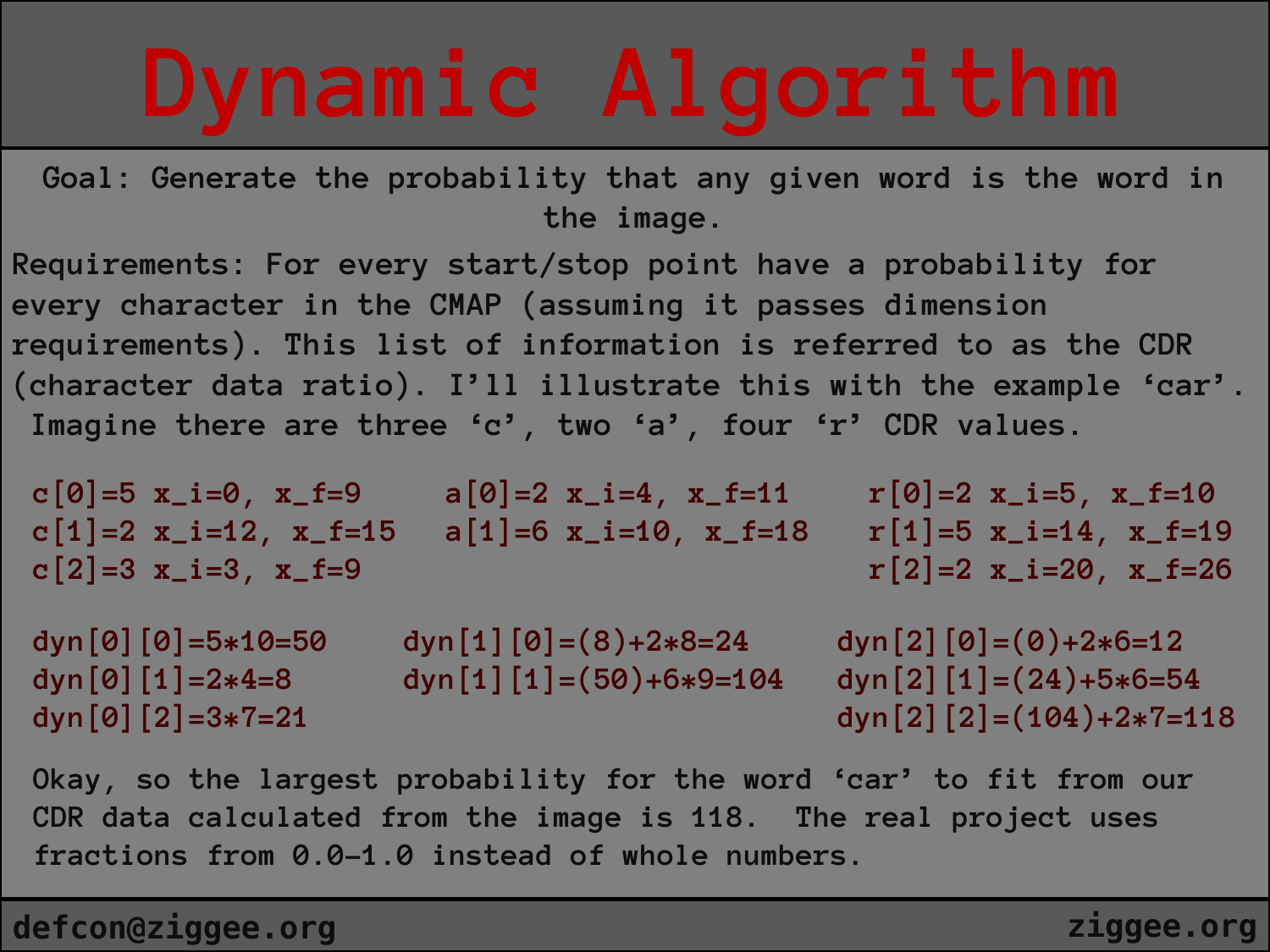

Dynamic Algorithm
Goal: Generate the probability that any given word is the word in the image.
Requirements: For every start/stop point have a probability for every character in the CMAP (assuming it passes dimension requirements). This list of information is referred to as the CDR (character data ratio). I’ll illustrate this with the example ‘car’.  Imagine there are three ‘c’, two ‘a’, four ‘r’ CDR values.

a[0]=2 x_i=4, x_f=11
a[1]=6 x_i=10, x_f=18

r[0]=2 x_i=5, x_f=10
r[1]=5 x_i=14, x_f=19
r[2]=2 x_i=20, x_f=26

c[0]=5 x_i=0, x_f=9
c[1]=2 x_i=12, x_f=15
c[2]=3 x_i=3, x_f=9

dyn[0][0]=5*10=50
dyn[0][1]=2*4=8
dyn[0][2]=3*7=21
dyn[1][0]=(8)+2*8=24
dyn[1][1]=(50)+6*9=104
dyn[2][0]=(0)+2*6=12
dyn[2][1]=(24)+5*6=54
dyn[2][2]=(104)+2*7=118
Okay, so the largest probability for the word ‘car’ to fit from our CDR data calculated from the image is 118.  The real project uses fractions from 0.0-1.0 instead of whole numbers.

ziggee.org
defcon@ziggee.org